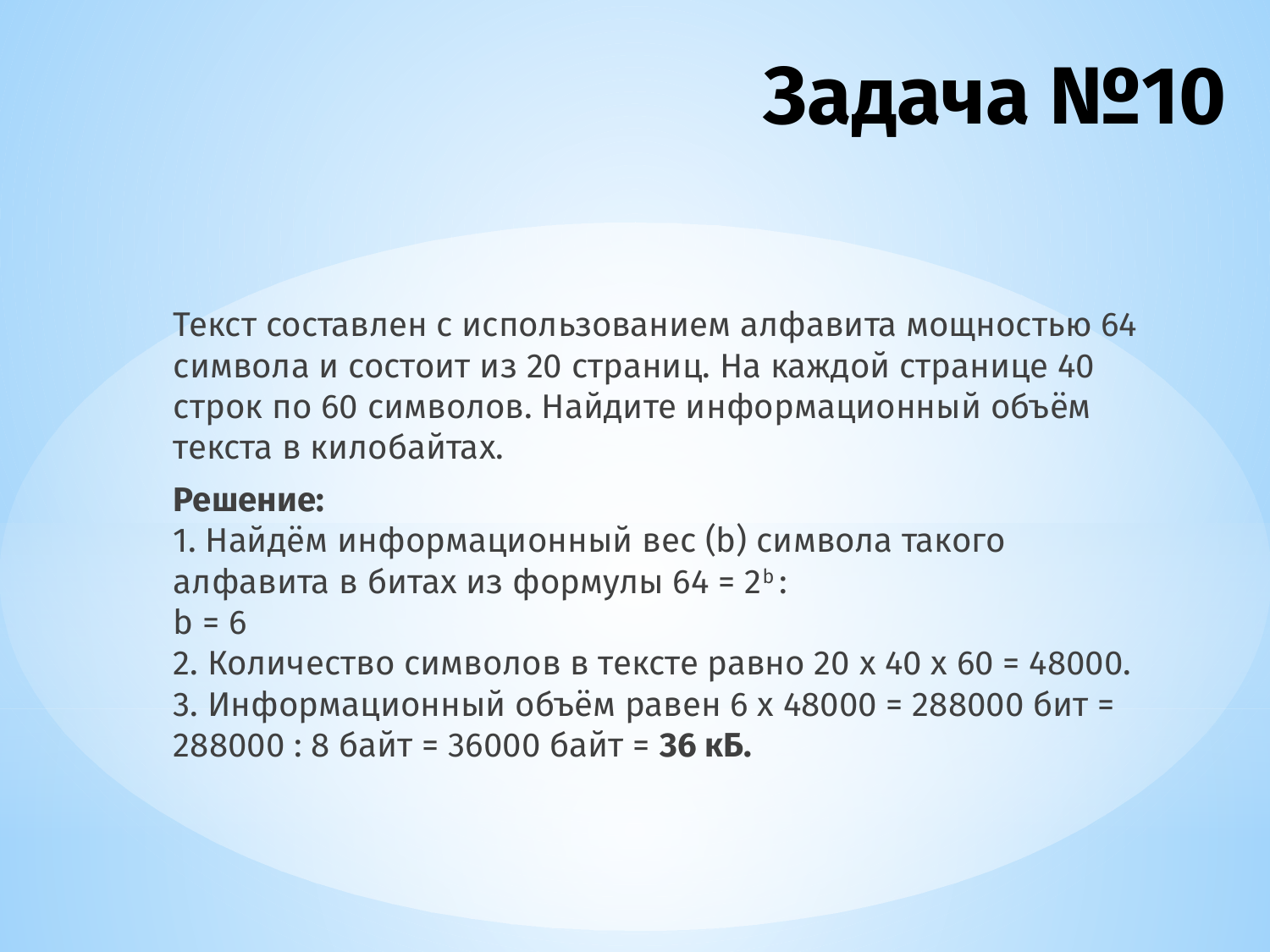

# Задача №10
Текст составлен с использованием алфавита мощностью 64 символа и состоит из 20 страниц. На каждой странице 40 строк по 60 символов. Найдите информационный объём текста в килобайтах.
Решение:
1. Найдём информационный вес (b) символа такого алфавита в битах из формулы 64 = 2b :
b = 6
2. Количество символов в тексте равно 20 х 40 х 60 = 48000.
3. Информационный объём равен 6 х 48000 = 288000 бит = 288000 : 8 байт = 36000 байт = 36 кБ.